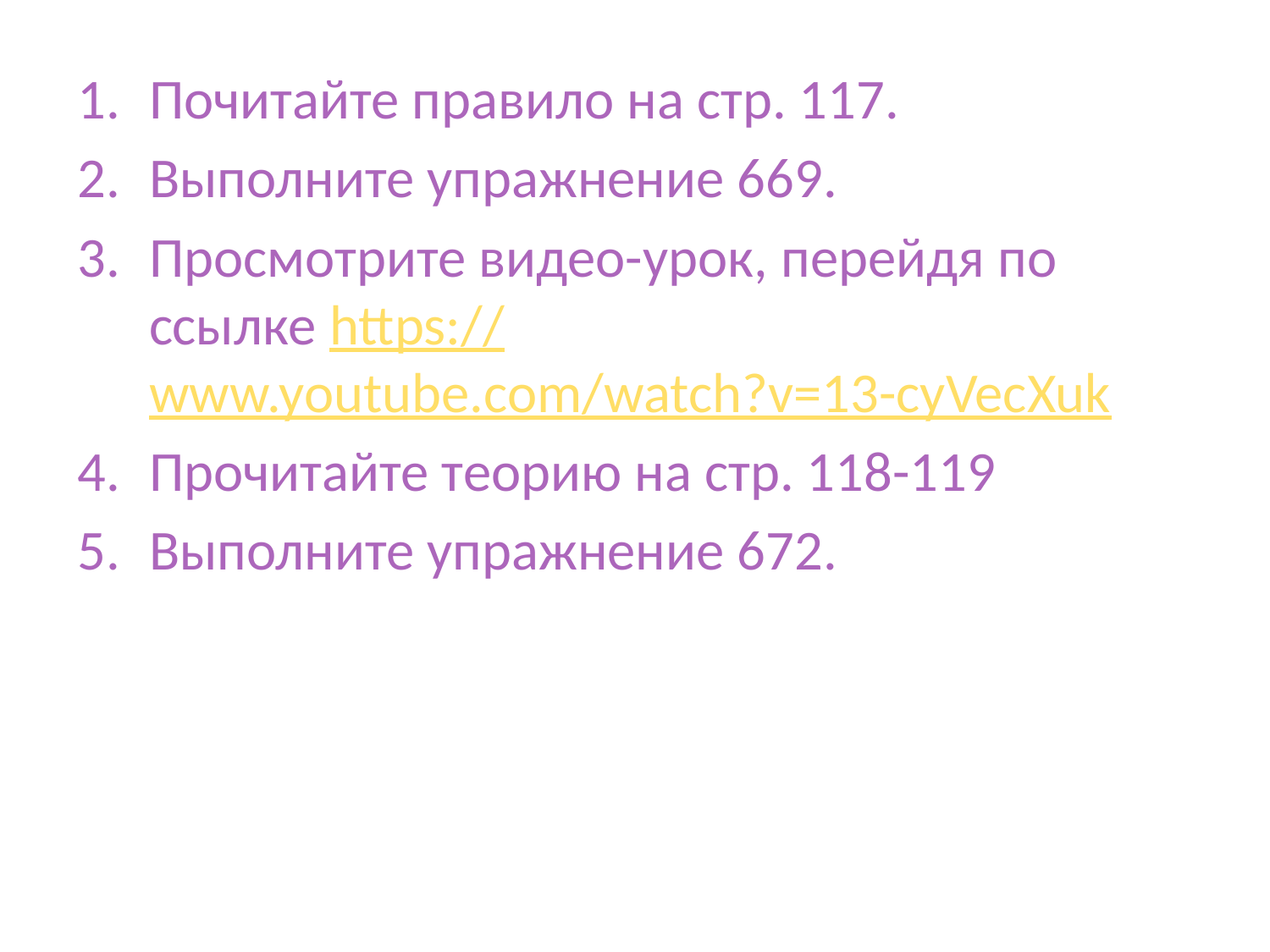

Почитайте правило на стр. 117.
Выполните упражнение 669.
Просмотрите видео-урок, перейдя по ссылке https://www.youtube.com/watch?v=13-cyVecXuk
Прочитайте теорию на стр. 118-119
Выполните упражнение 672.